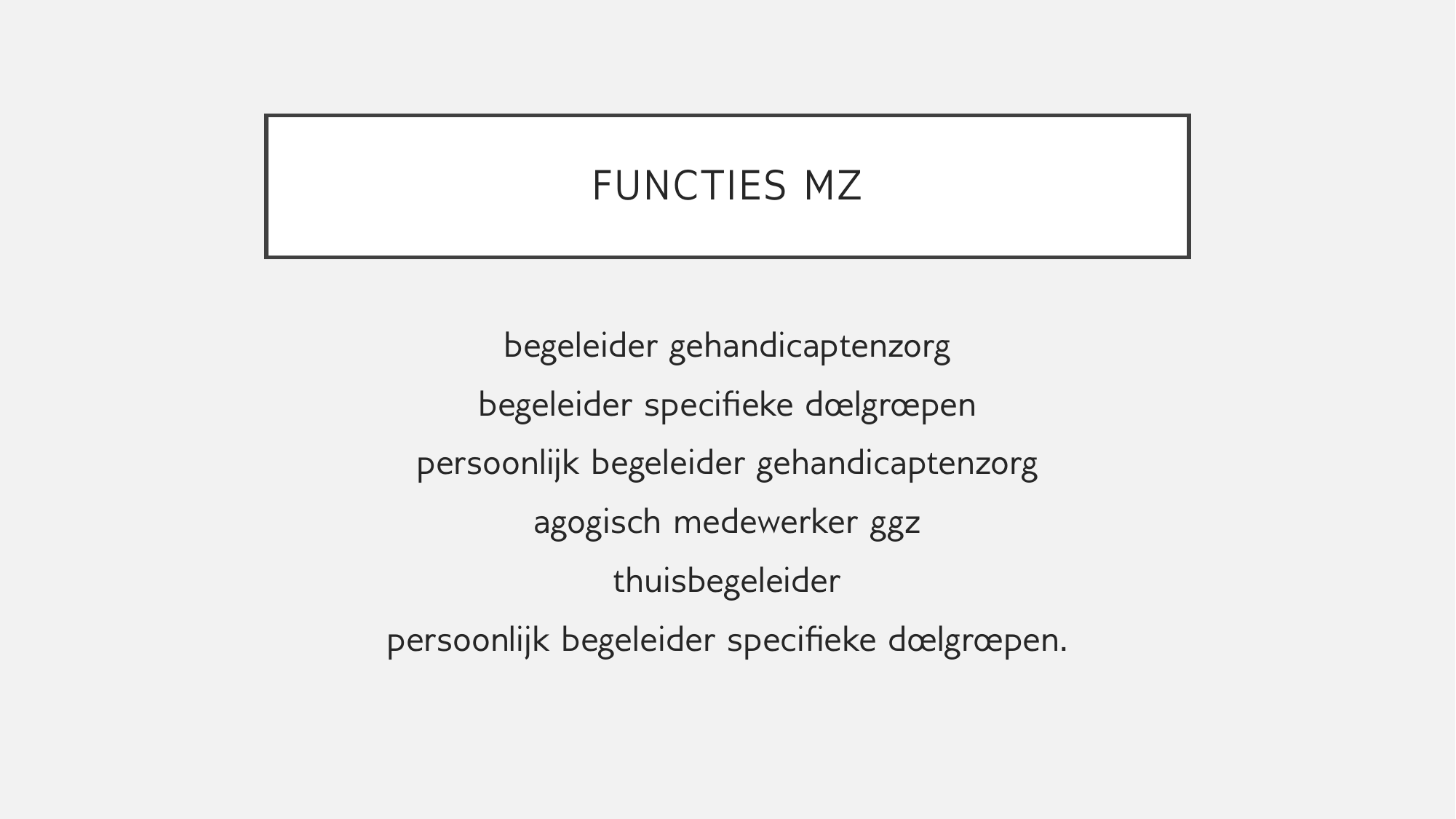

# Functies mz
begeleider gehandicaptenzorg
begeleider specifieke doelgroepen
persoonlijk begeleider gehandicaptenzorg
agogisch medewerker ggz
thuisbegeleider
persoonlijk begeleider specifieke doelgroepen.